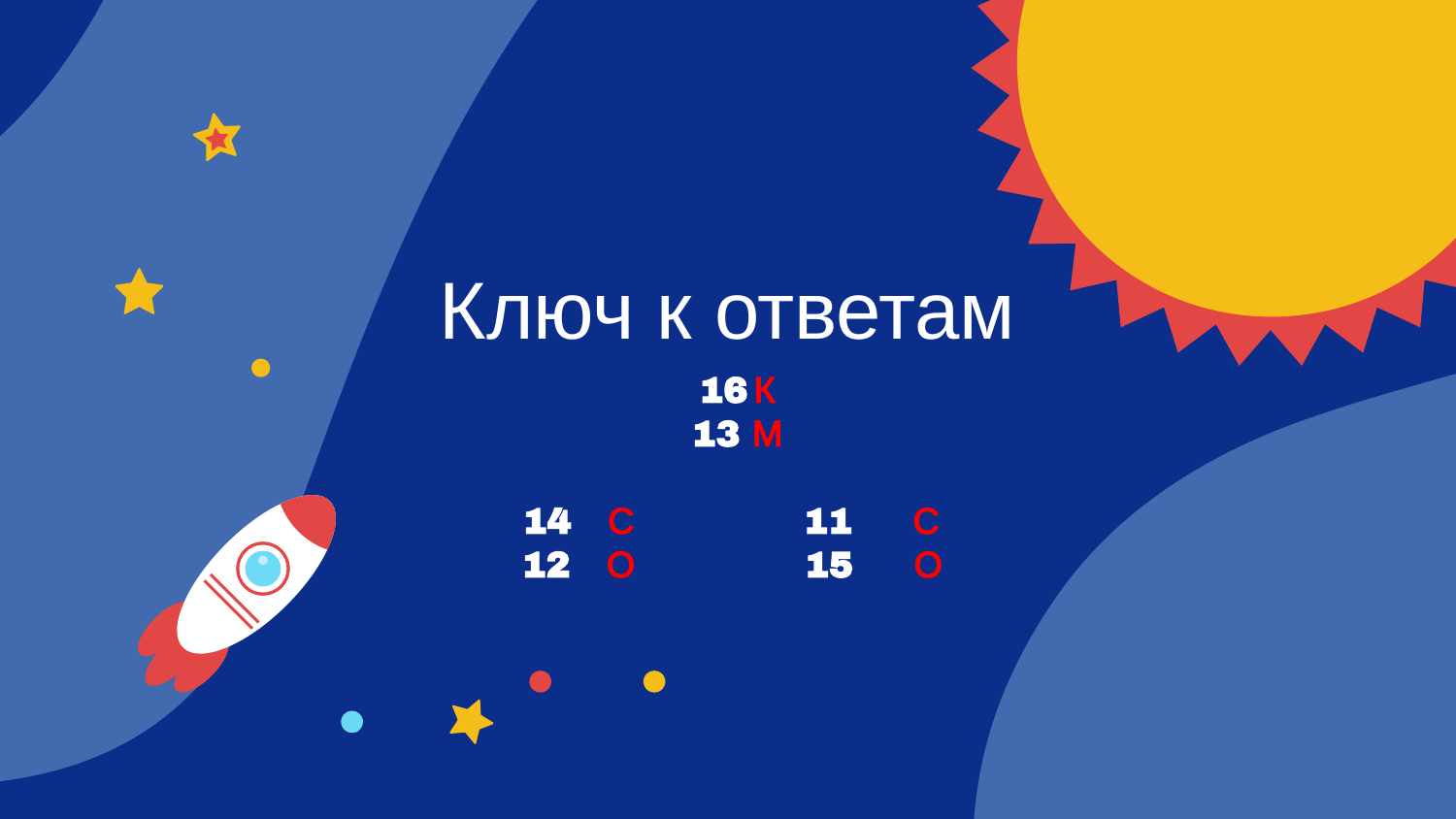

# Ключ к ответам

К
13 М

14   С              11     С
12   О              15     О